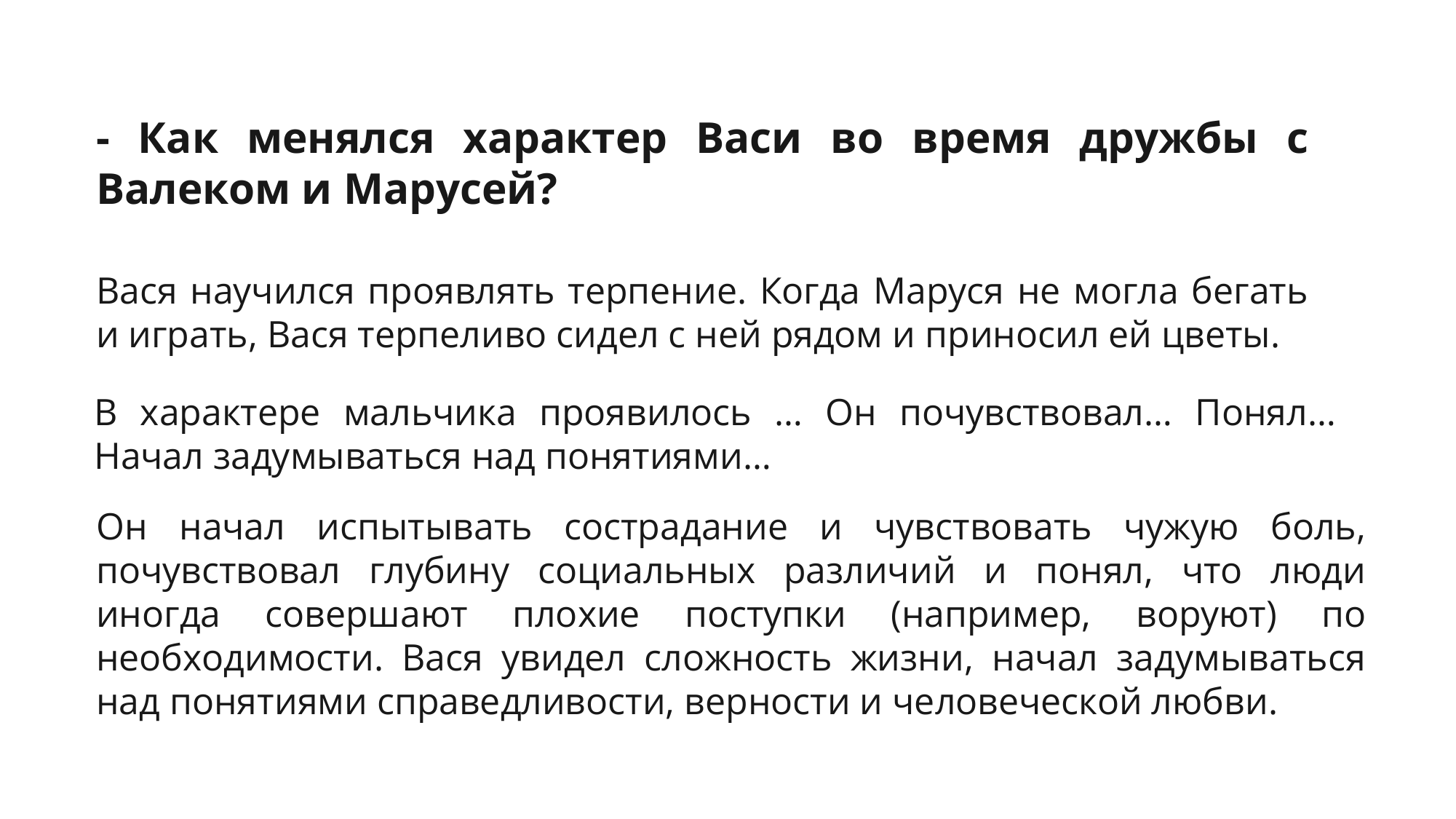

- Как менялся характер Васи во время дружбы с Валеком и Марусей?
Вася научился проявлять терпение. Когда Маруся не могла бегать и играть, Вася терпеливо сидел с ней рядом и приносил ей цветы.
В характере мальчика проявилось … Он почувствовал… Понял… Начал задумываться над понятиями…
Он начал испытывать сострадание и чувствовать чужую боль, почувствовал глубину социальных различий и понял, что люди иногда совершают плохие поступки (например, воруют) по необходимости. Вася увидел сложность жизни, начал задумываться над понятиями справедливости, верности и человеческой любви.